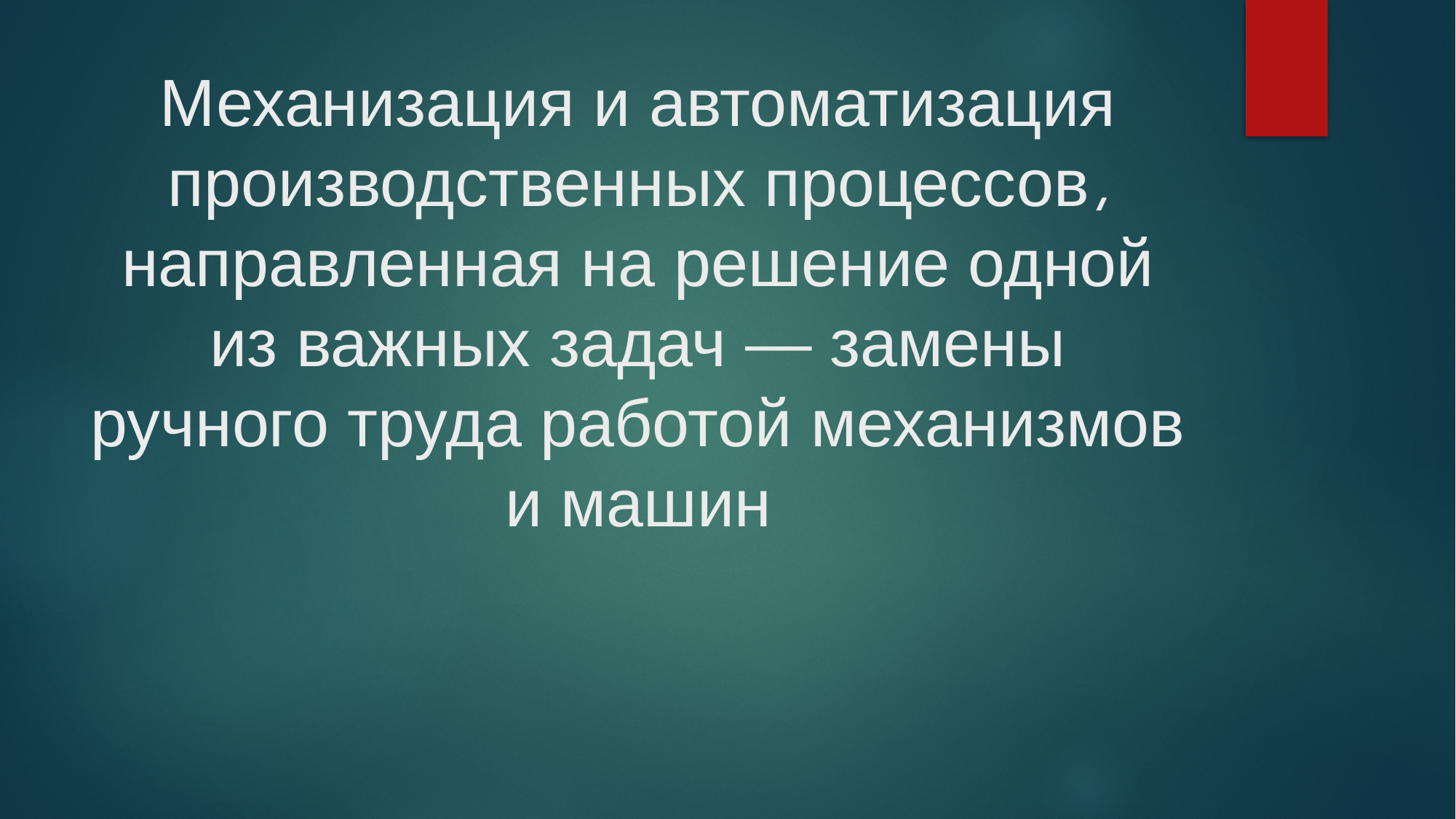

# Механизация и автоматизация производственных процессов, направленная на решение одной из важных задач — замены ручного труда работой механизмов и машин